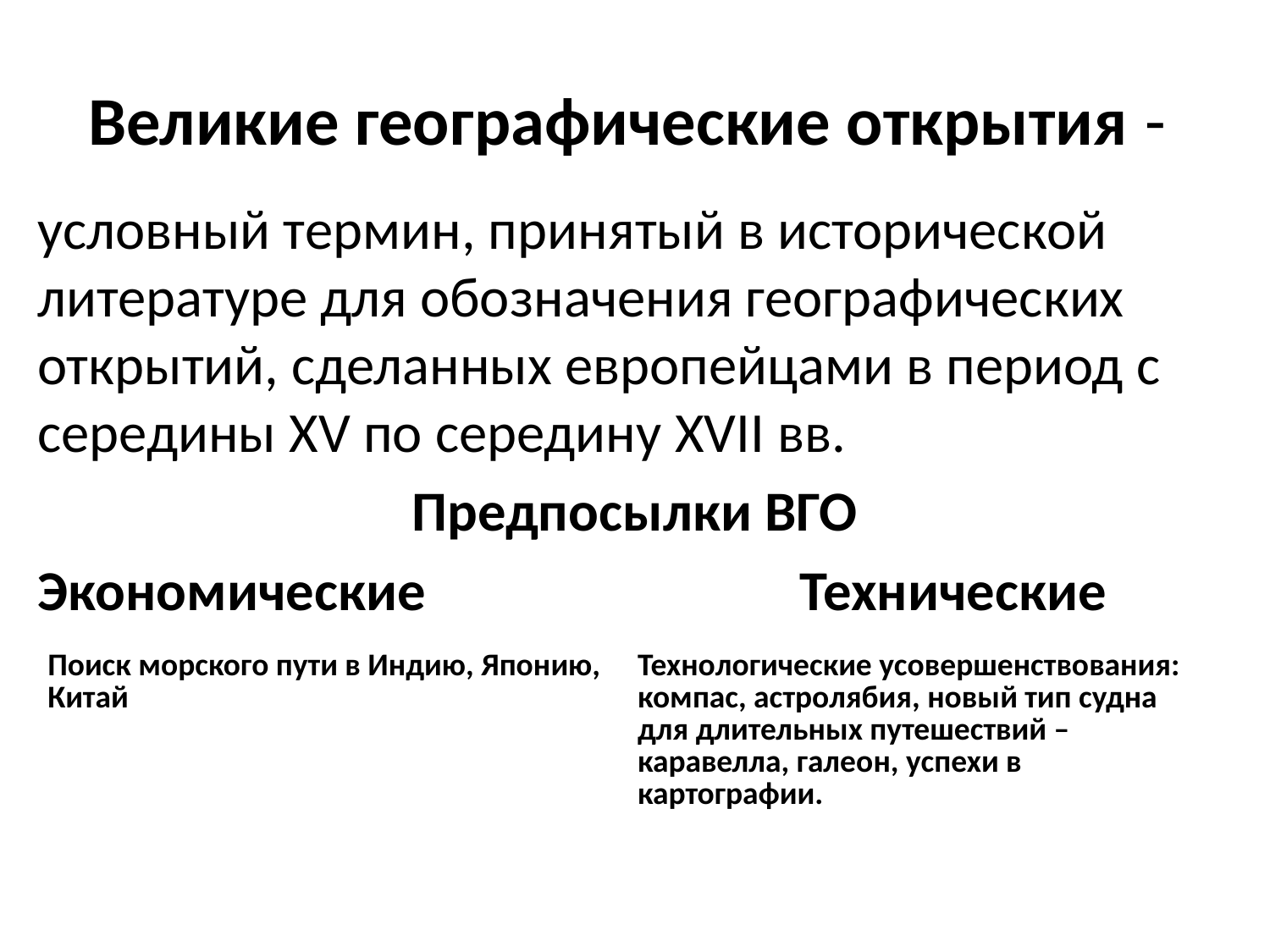

# Великие географические открытия -
условный термин, принятый в исторической литературе для обозначения географических открытий, сделанных европейцами в период с середины XV по середину XVII вв.
Предпосылки ВГО
Экономические			Технические

| Поиск морского пути в Индию, Японию, Китай | Технологические усовершенствования: компас, астролябия, новый тип судна для длительных путешествий – каравелла, галеон, успехи в картографии. |
| --- | --- |